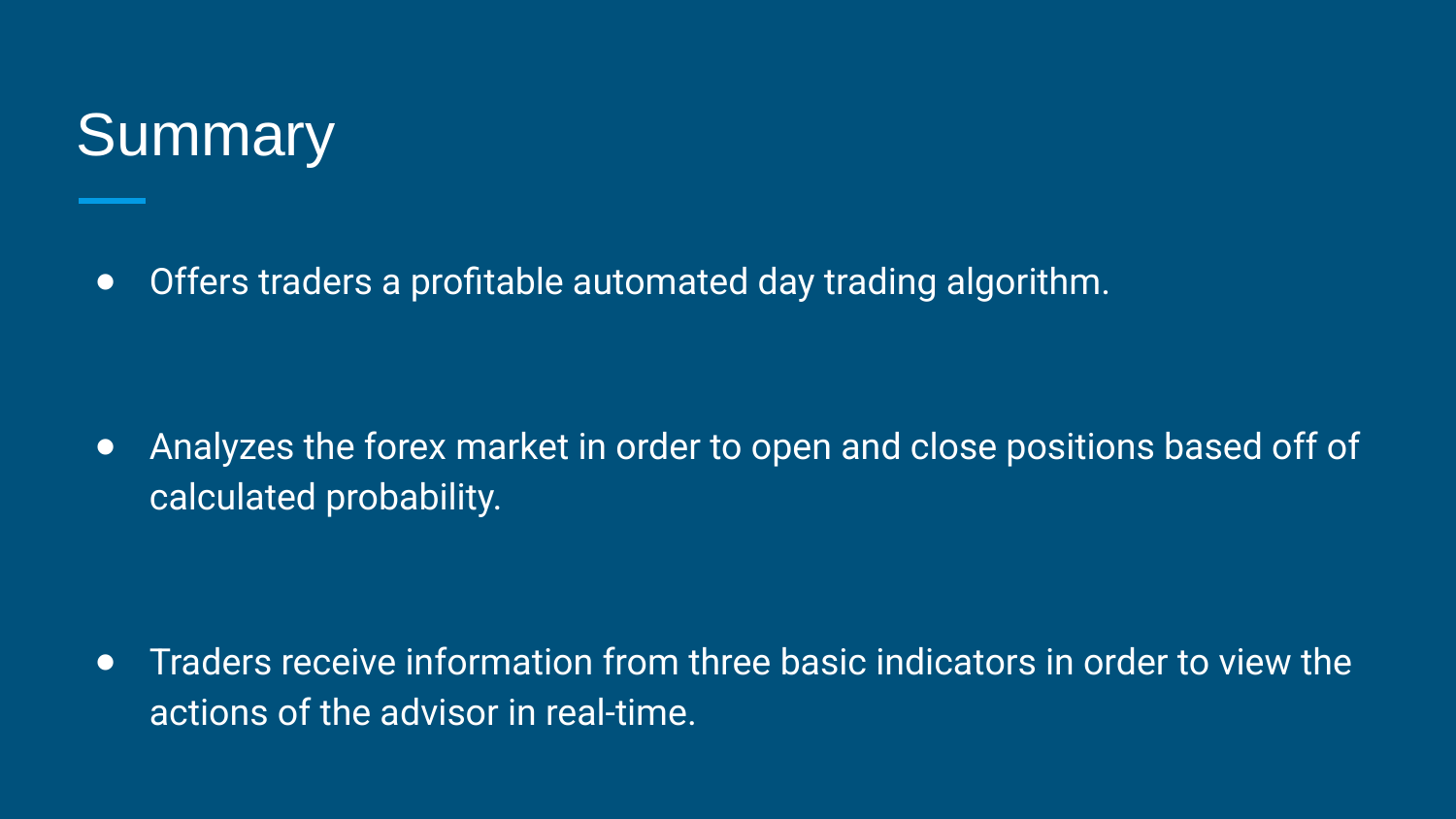

# Summary
Offers traders a profitable automated day trading algorithm.

Analyzes the forex market in order to open and close positions based off of calculated probability.

Traders receive information from three basic indicators in order to view the actions of the advisor in real-time.